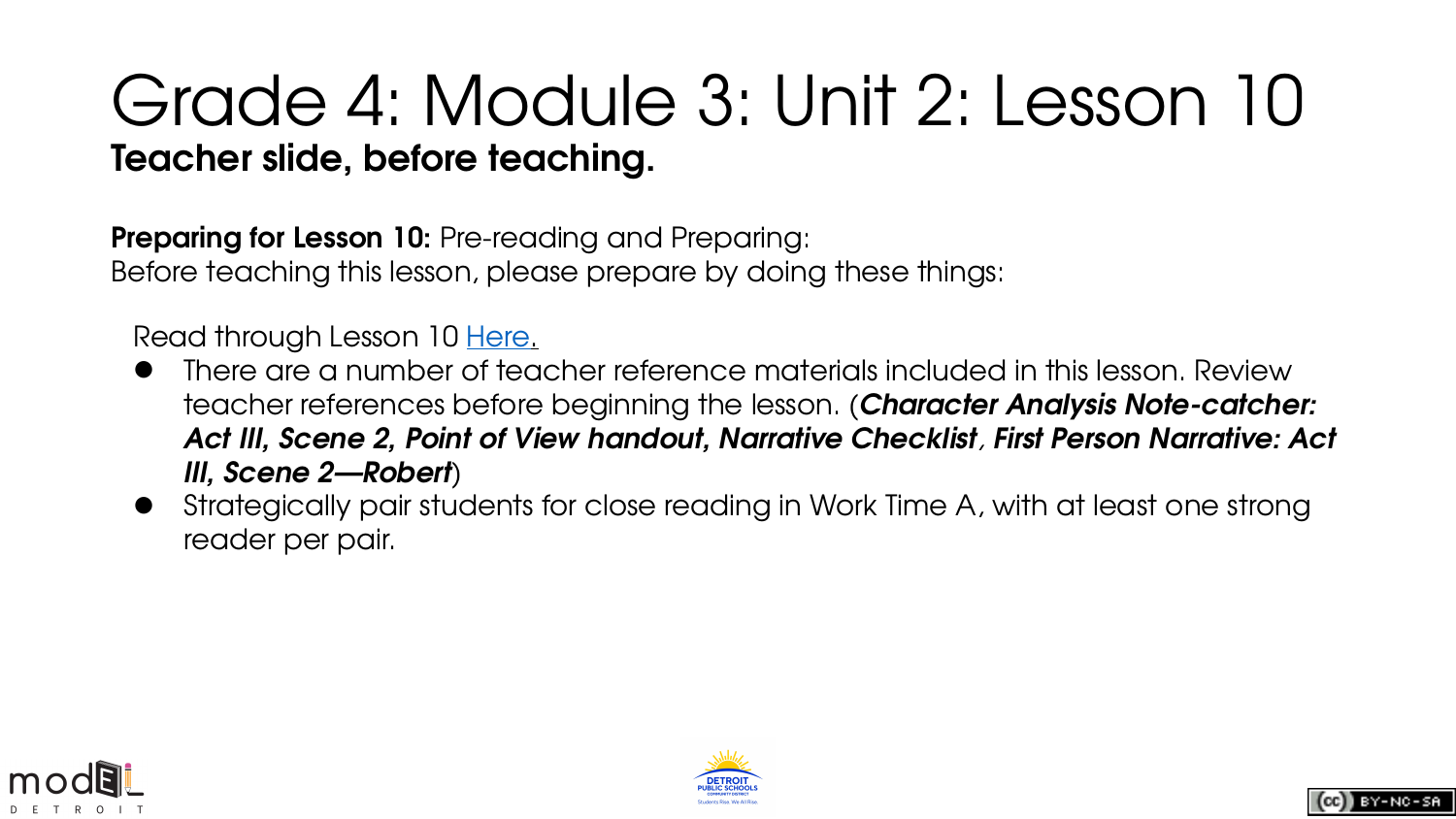

# Grade 4: Module 3: Unit 2: Lesson 10
Teacher slide, before teaching.
Preparing for Lesson 10: Pre-reading and Preparing:
Before teaching this lesson, please prepare by doing these things:

Read through Lesson 10 Here.
There are a number of teacher reference materials included in this lesson. Review teacher references before beginning the lesson. (Character Analysis Note-catcher: Act III, Scene 2, Point of View handout, Narrative Checklist, First Person Narrative: Act III, Scene 2—Robert)
Strategically pair students for close reading in Work Time A, with at least one strong reader per pair.